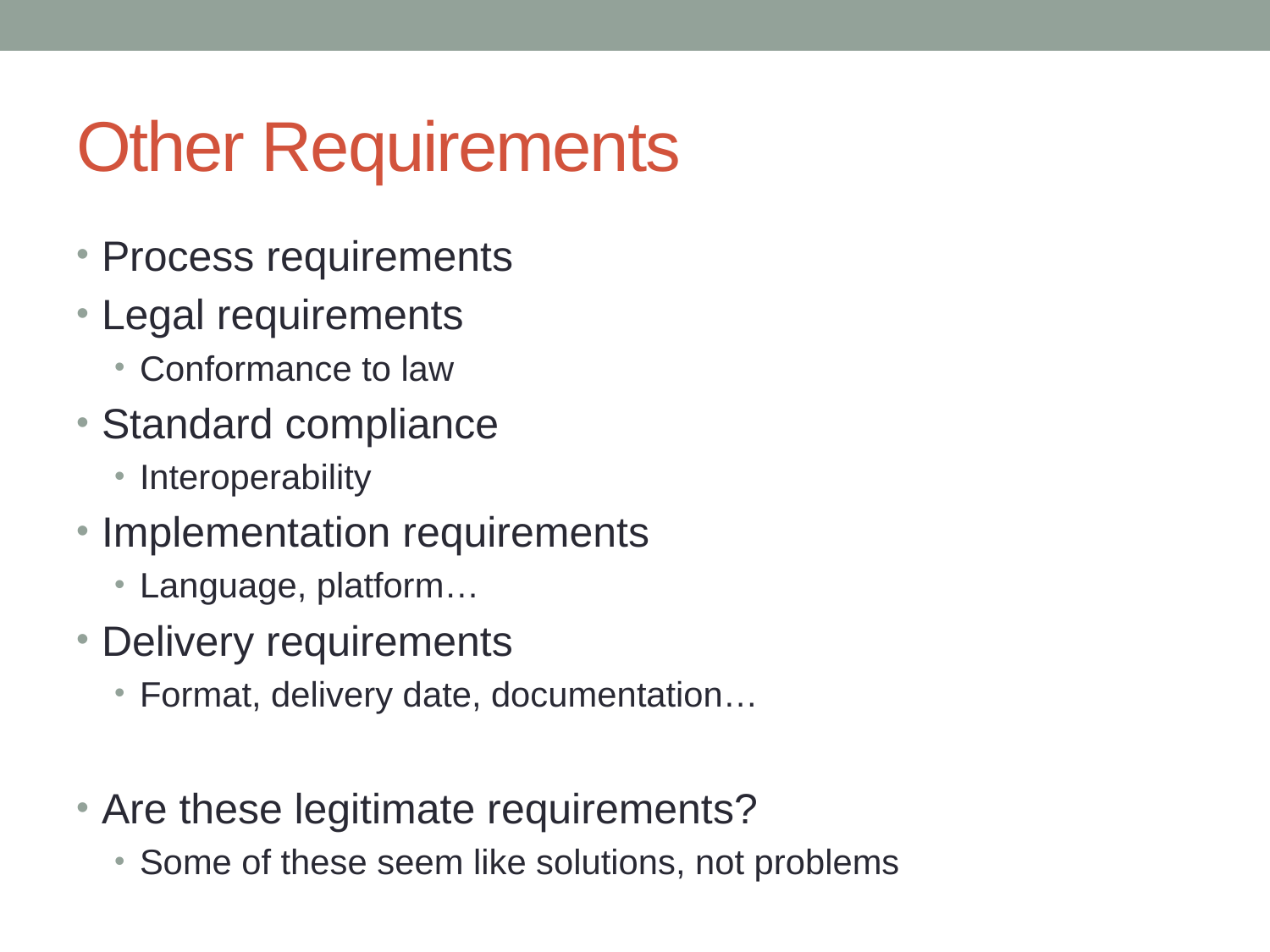

# Other Requirements
Process requirements
Legal requirements
Conformance to law
Standard compliance
Interoperability
Implementation requirements
Language, platform…
Delivery requirements
Format, delivery date, documentation…

Are these legitimate requirements?
Some of these seem like solutions, not problems